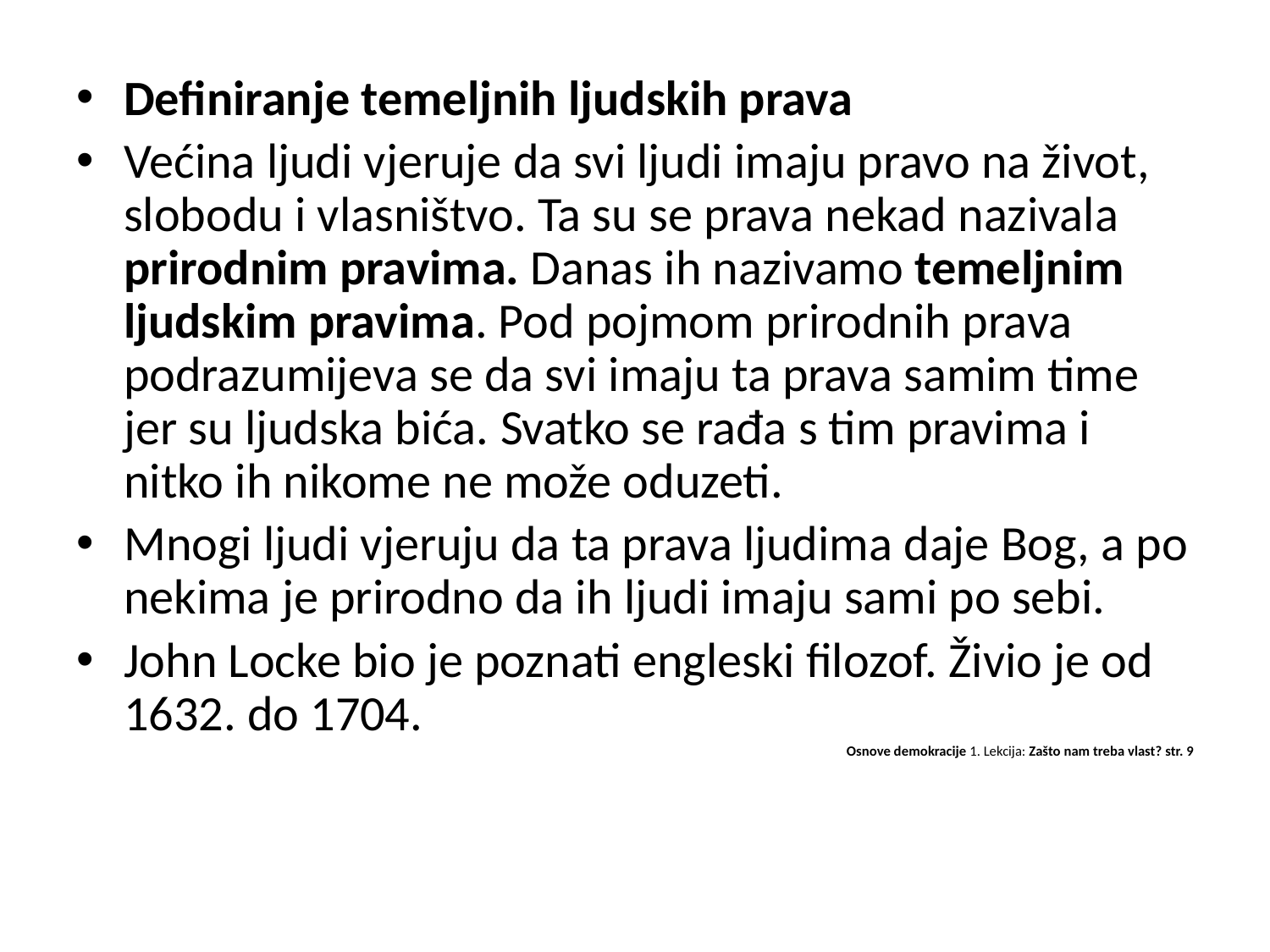

Definiranje temeljnih ljudskih prava
Većina ljudi vjeruje da svi ljudi imaju pravo na život, slobodu i vlasništvo. Ta su se prava nekad nazivala prirodnim pravima. Danas ih nazivamo temeljnim ljudskim pravima. Pod pojmom prirodnih prava podrazumijeva se da svi imaju ta prava samim time jer su ljudska bića. Svatko se rađa s tim pravima i nitko ih nikome ne može oduzeti.
Mnogi ljudi vjeruju da ta prava ljudima daje Bog, a po nekima je prirodno da ih ljudi imaju sami po sebi.
John Locke bio je poznati engleski filozof. Živio je od 1632. do 1704.
Osnove demokracije 1. Lekcija: Zašto nam treba vlast? str. 9